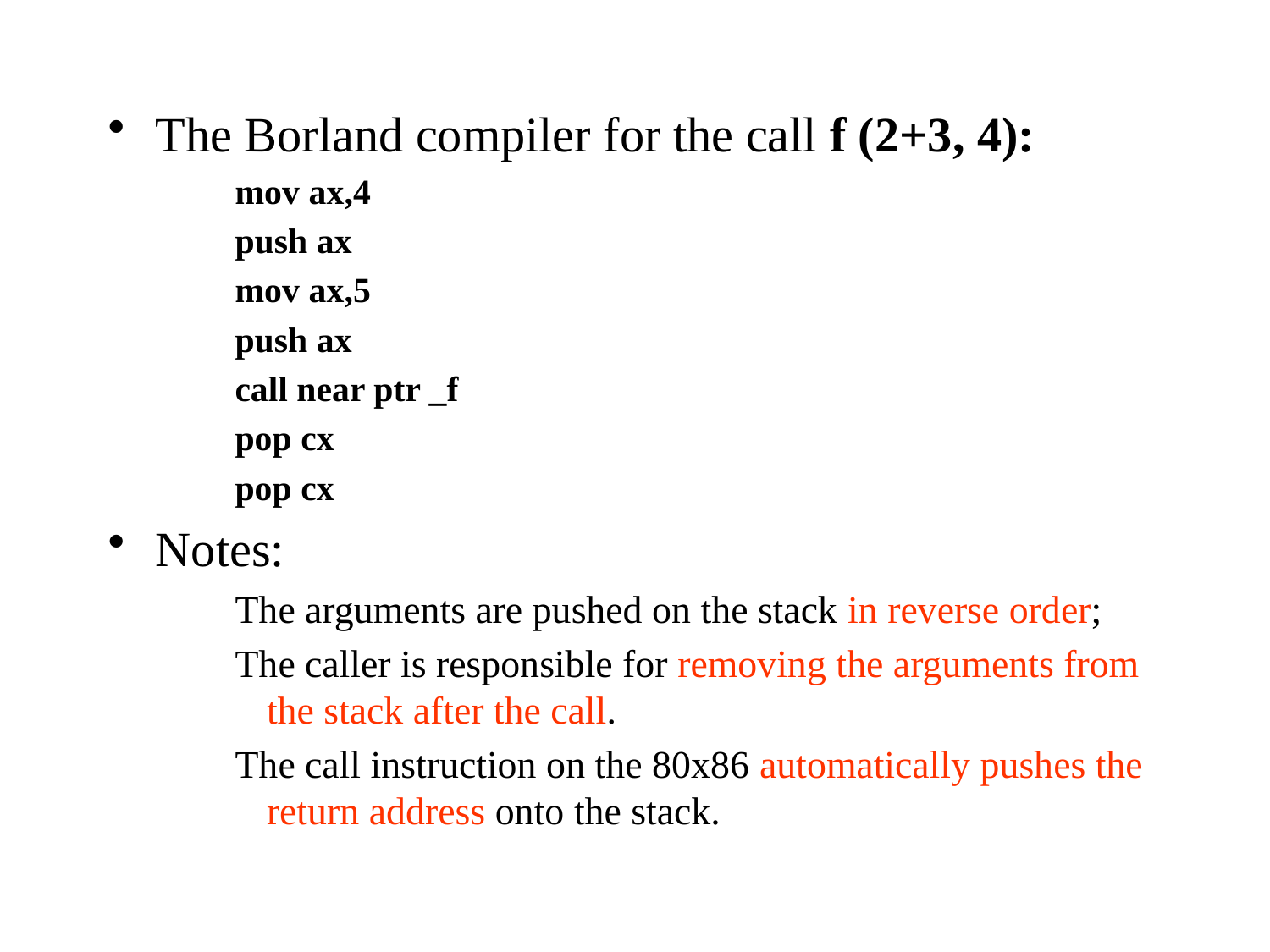

The Borland compiler for the call f (2+3, 4):
mov ax,4
push ax
mov ax,5
push ax
call near ptr _f
pop cx
pop cx
Notes:
The arguments are pushed on the stack in reverse order;
The caller is responsible for removing the arguments from the stack after the call.
The call instruction on the 80x86 automatically pushes the return address onto the stack.